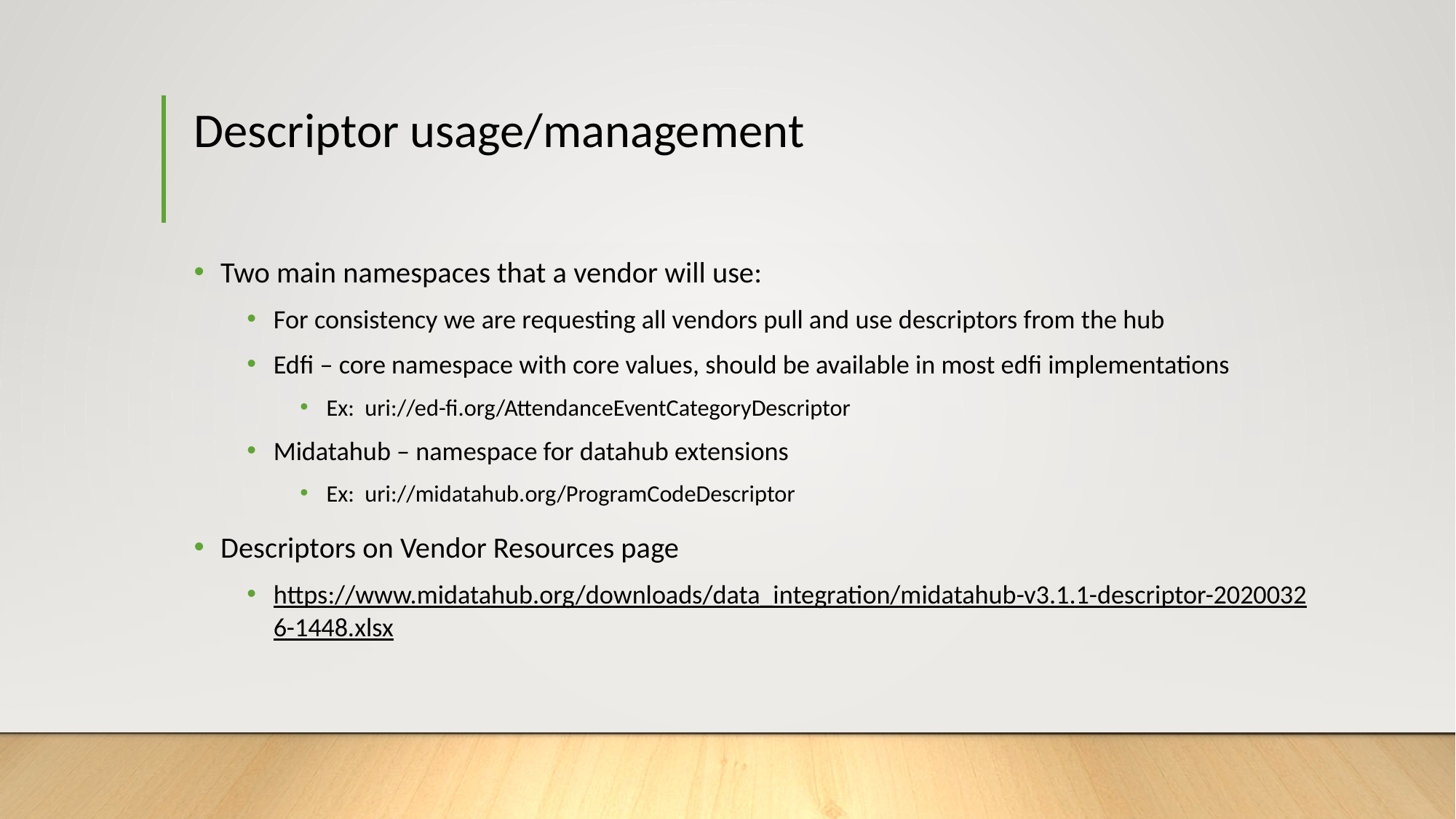

# Descriptor usage/management
Two main namespaces that a vendor will use:
For consistency we are requesting all vendors pull and use descriptors from the hub
Edfi – core namespace with core values, should be available in most edfi implementations
Ex:  uri://ed-fi.org/AttendanceEventCategoryDescriptor
Midatahub – namespace for datahub extensions
Ex:  uri://midatahub.org/ProgramCodeDescriptor
Descriptors on Vendor Resources page
https://www.midatahub.org/downloads/data_integration/midatahub-v3.1.1-descriptor-20200326-1448.xlsx